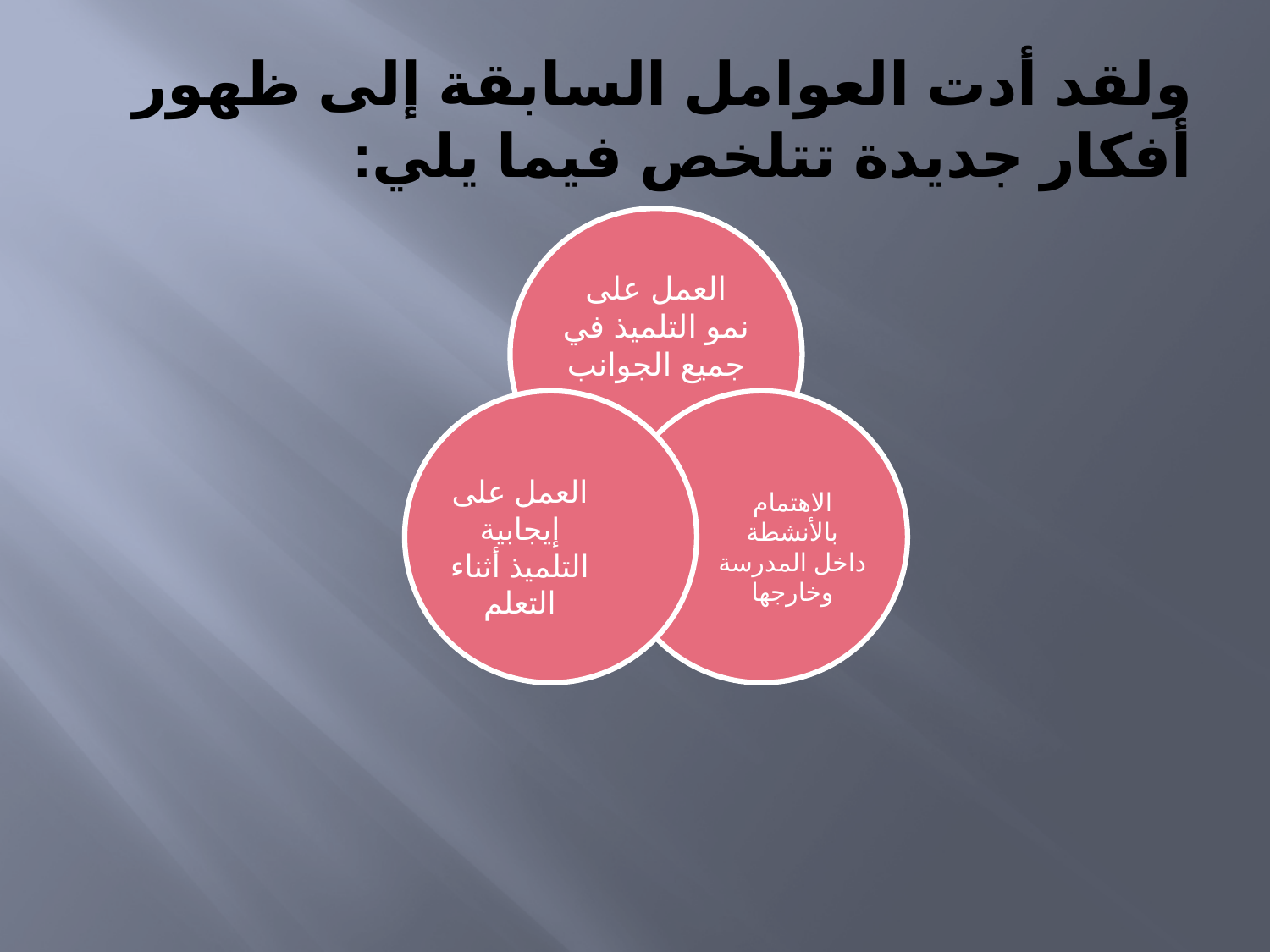

# ولقد أدت العوامل السابقة إلى ظهور أفكار جديدة تتلخص فيما يلي:
العمل على نمو التلميذ في جميع الجوانب
العمل على إيجابية التلميذ أثناء التعلم